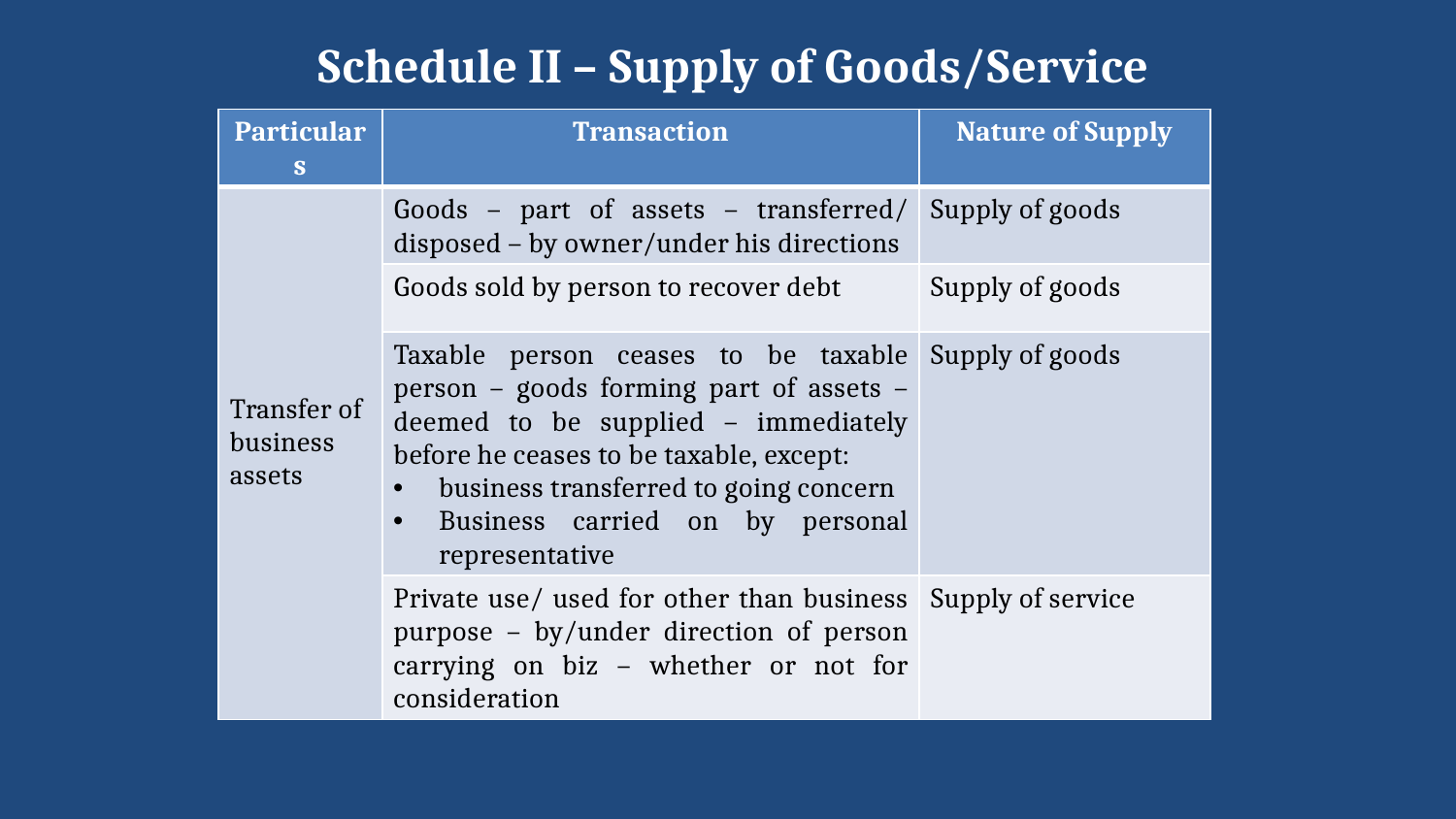

Schedule II – Supply of Goods/Service
| Particulars | Transaction | Nature of Supply |
| --- | --- | --- |
| Transfer of business assets | Goods – part of assets – transferred/ disposed – by owner/under his directions | Supply of goods |
|  | Goods sold by person to recover debt | Supply of goods |
|  | Taxable person ceases to be taxable person – goods forming part of assets – deemed to be supplied – immediately before he ceases to be taxable, except: business transferred to going concern Business carried on by personal representative | Supply of goods |
|  | Private use/ used for other than business purpose – by/under direction of person carrying on biz – whether or not for consideration | Supply of service |